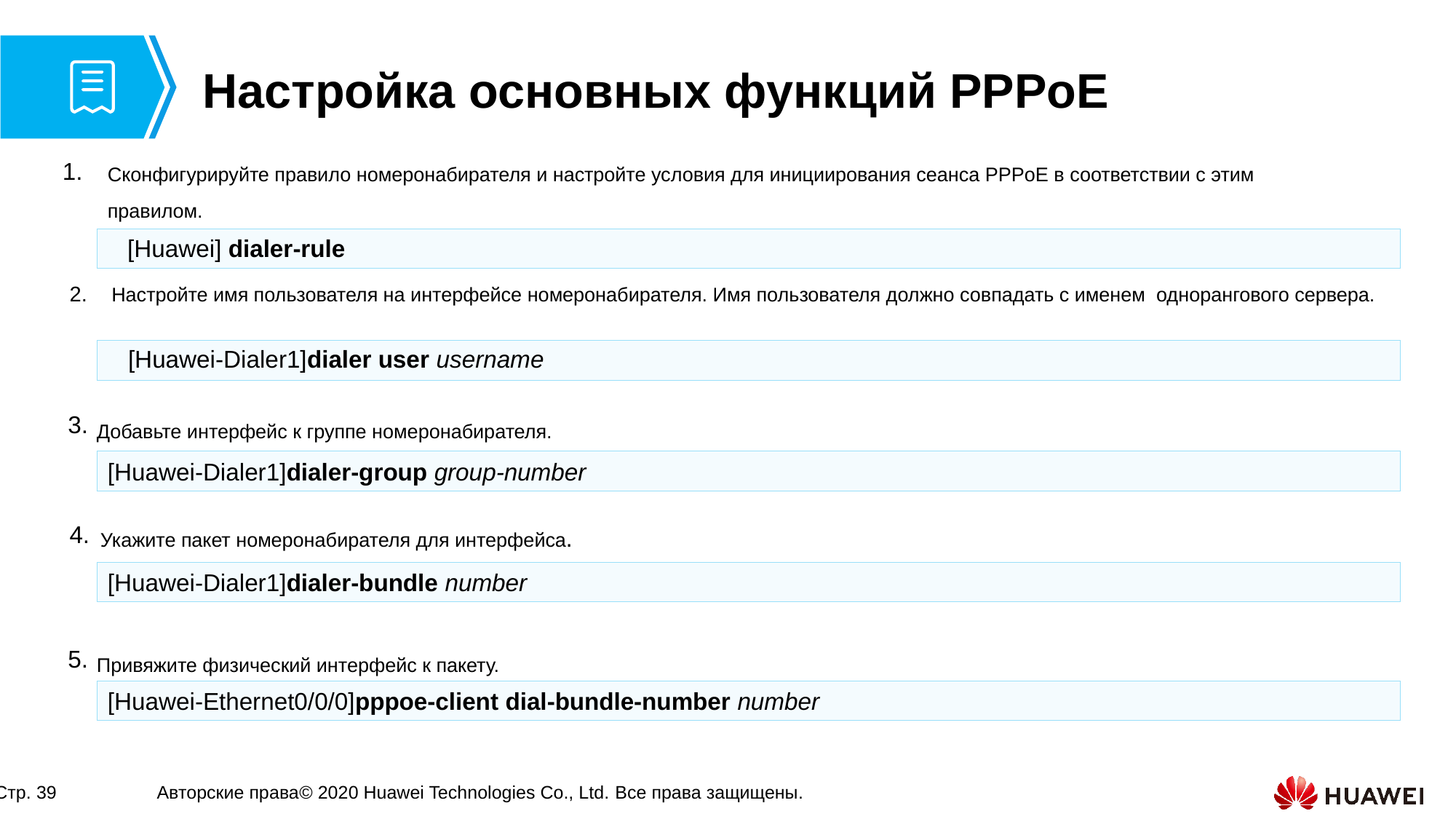

# Настройка основных функций PPPoE
Сконфигурируйте правило номеронабирателя и настройте условия для инициирования сеанса PPPoE в соответствии с этим правилом.
1.
[Huawei] dialer-rule

2.    Настройте имя пользователя на интерфейсе номеронабирателя. Имя пользователя должно совпадать с именем  однорангового сервера.
[Huawei-Dialer1]dialer user username

Добавьте интерфейс к группе номеронабирателя.
3.
[Huawei-Dialer1]dialer-group group-number
Укажите пакет номеронабирателя для интерфейса.
4.
[Huawei-Dialer1]dialer-bundle number
Привяжите физический интерфейс к пакету.
5.
[Huawei-Ethernet0/0/0]pppoe-client dial-bundle-number number